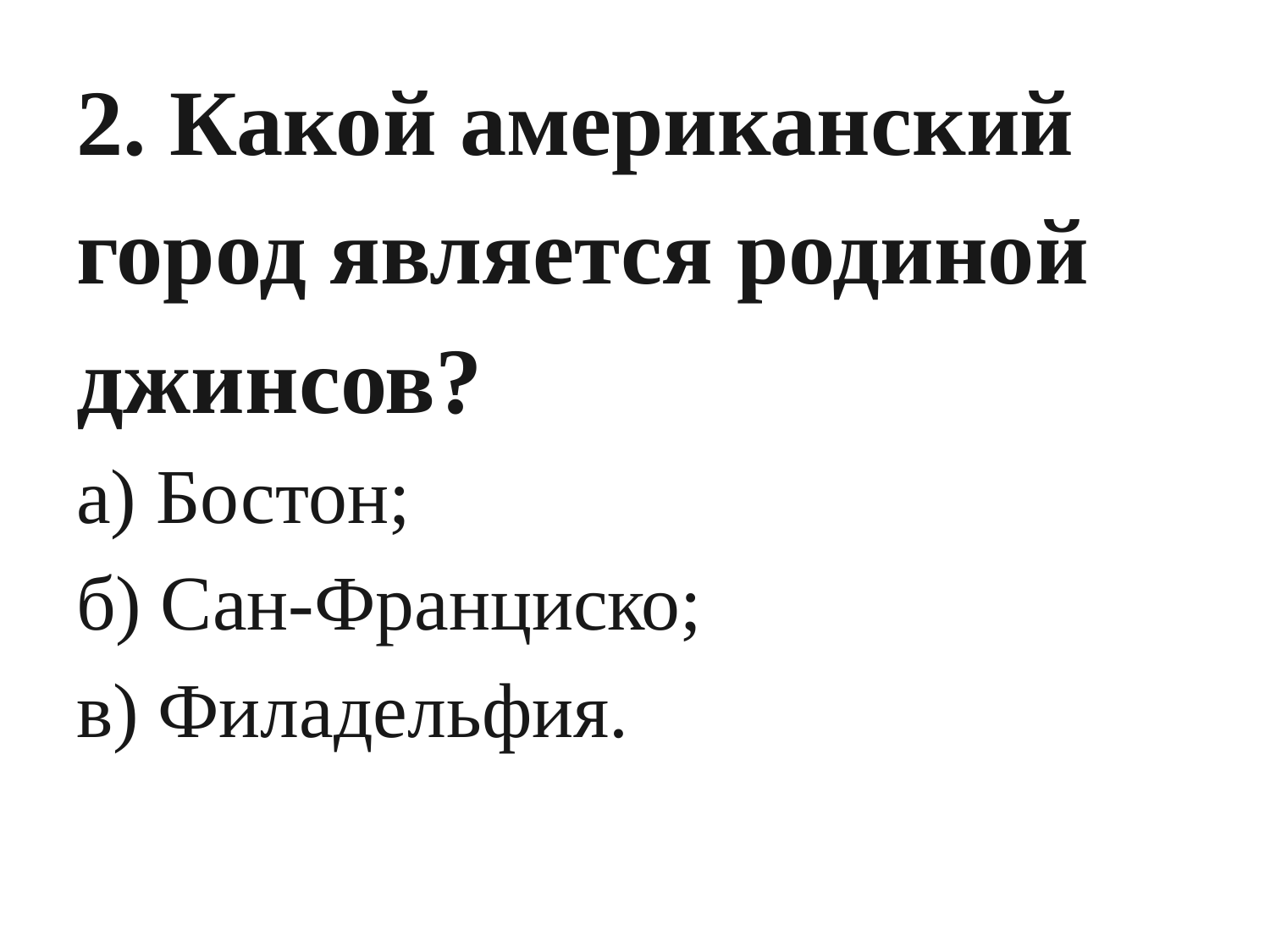

# 2. Какой американский город является родиной джинсов? а) Бостон; б) Сан-Франциско; в) Филадельфия.